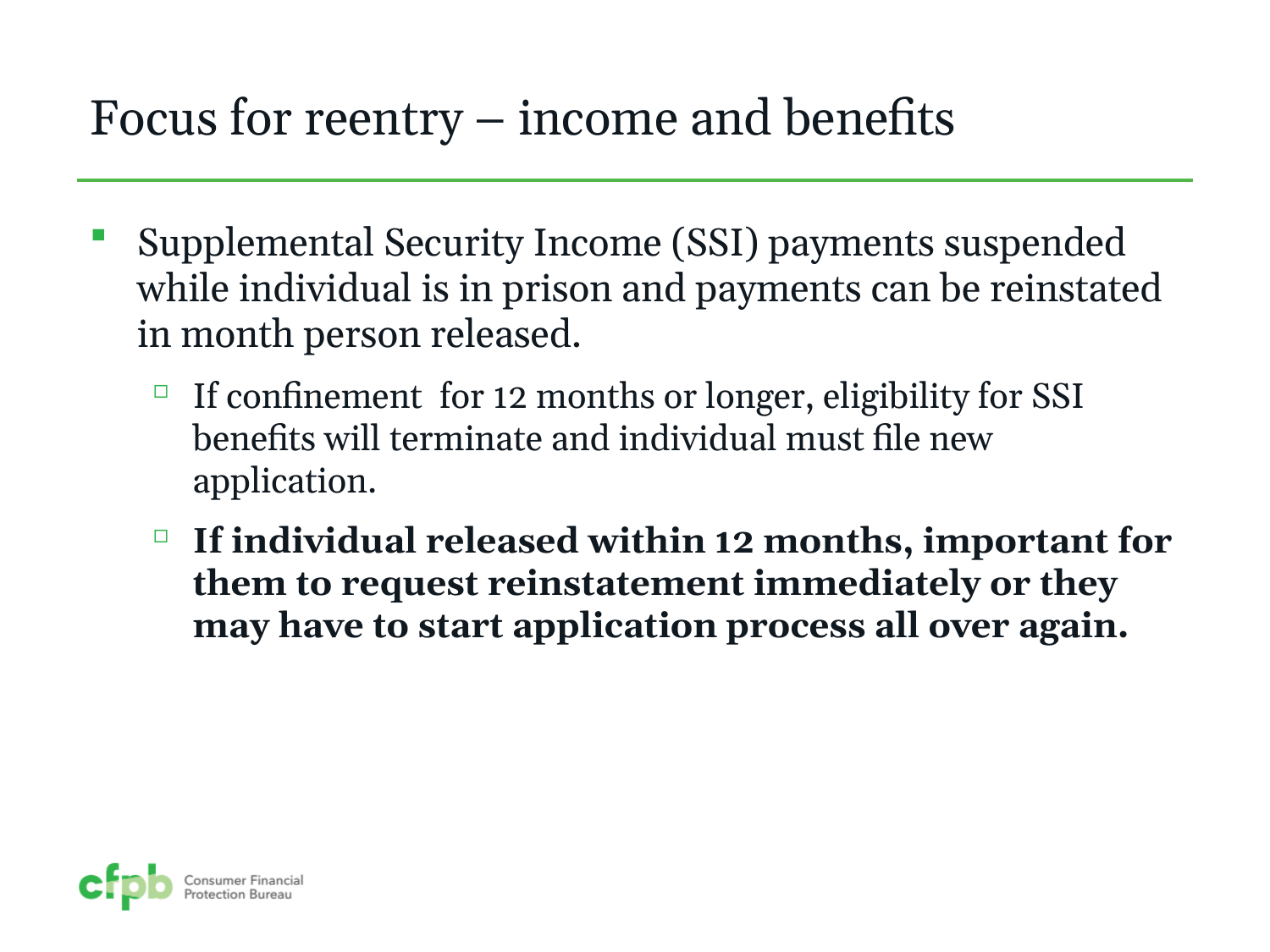

# Focus for reentry – income and benefits
Supplemental Security Income (SSI) payments suspended while individual is in prison and payments can be reinstated in month person released.
If confinement  for 12 months or longer, eligibility for SSI benefits will terminate and individual must file new application.
If individual released within 12 months, important for them to request reinstatement immediately or they may have to start application process all over again.